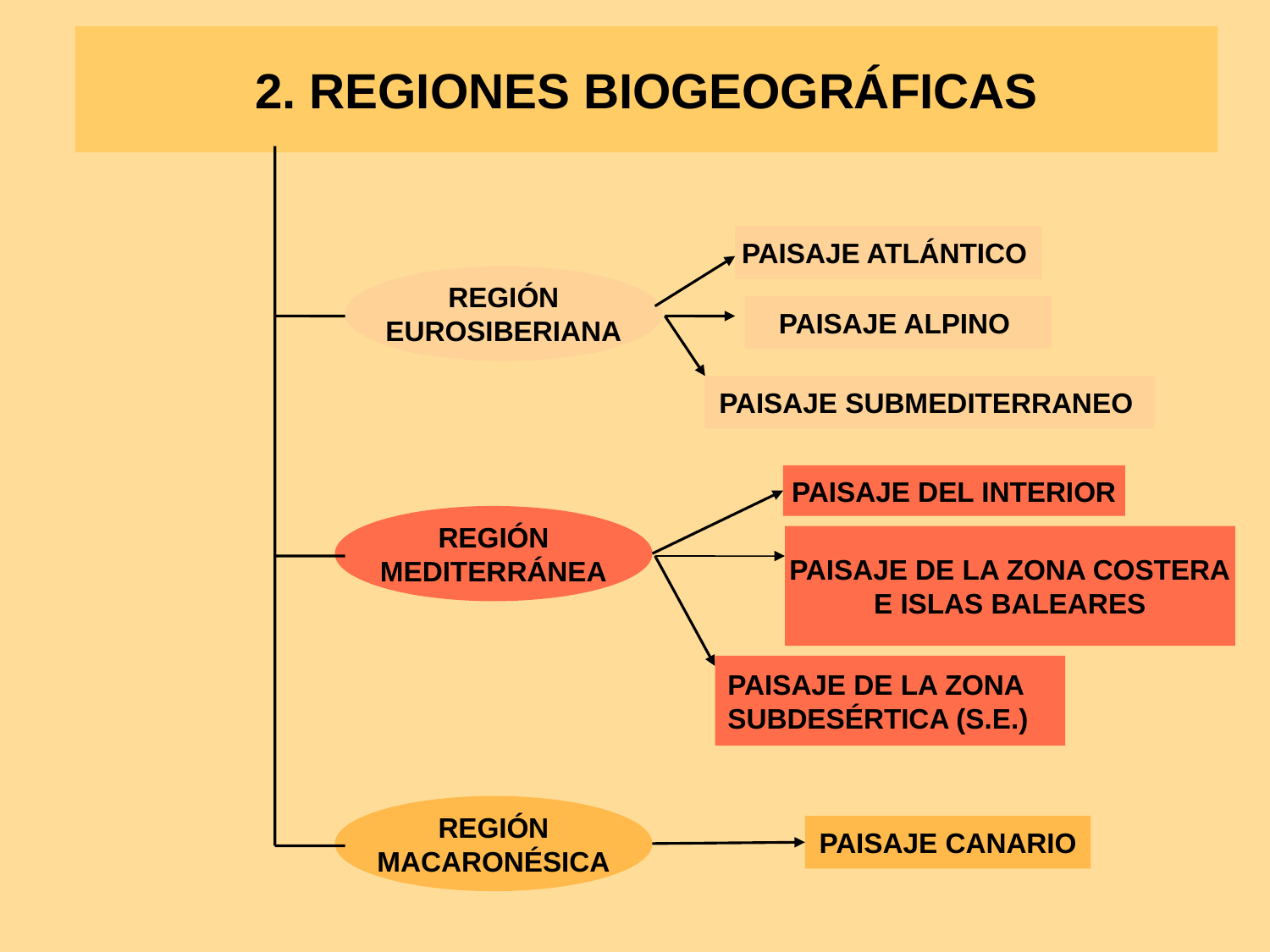

# 2. REGIONES BIOGEOGRÁFICAS

PAISAJE ATLÁNTICO

REGIÓN
EUROSIBERIANA
PAISAJE ALPINO

PAISAJE SUBMEDITERRANEO
PAISAJE DEL INTERIOR
REGIÓN
MEDITERRÁNEA
PAISAJE DE LA ZONA COSTERA
E ISLAS BALEARES

PAISAJE DE LA ZONA
SUBDESÉRTICA (S.E.)
REGIÓN
MACARONÉSICA
PAISAJE CANARIO